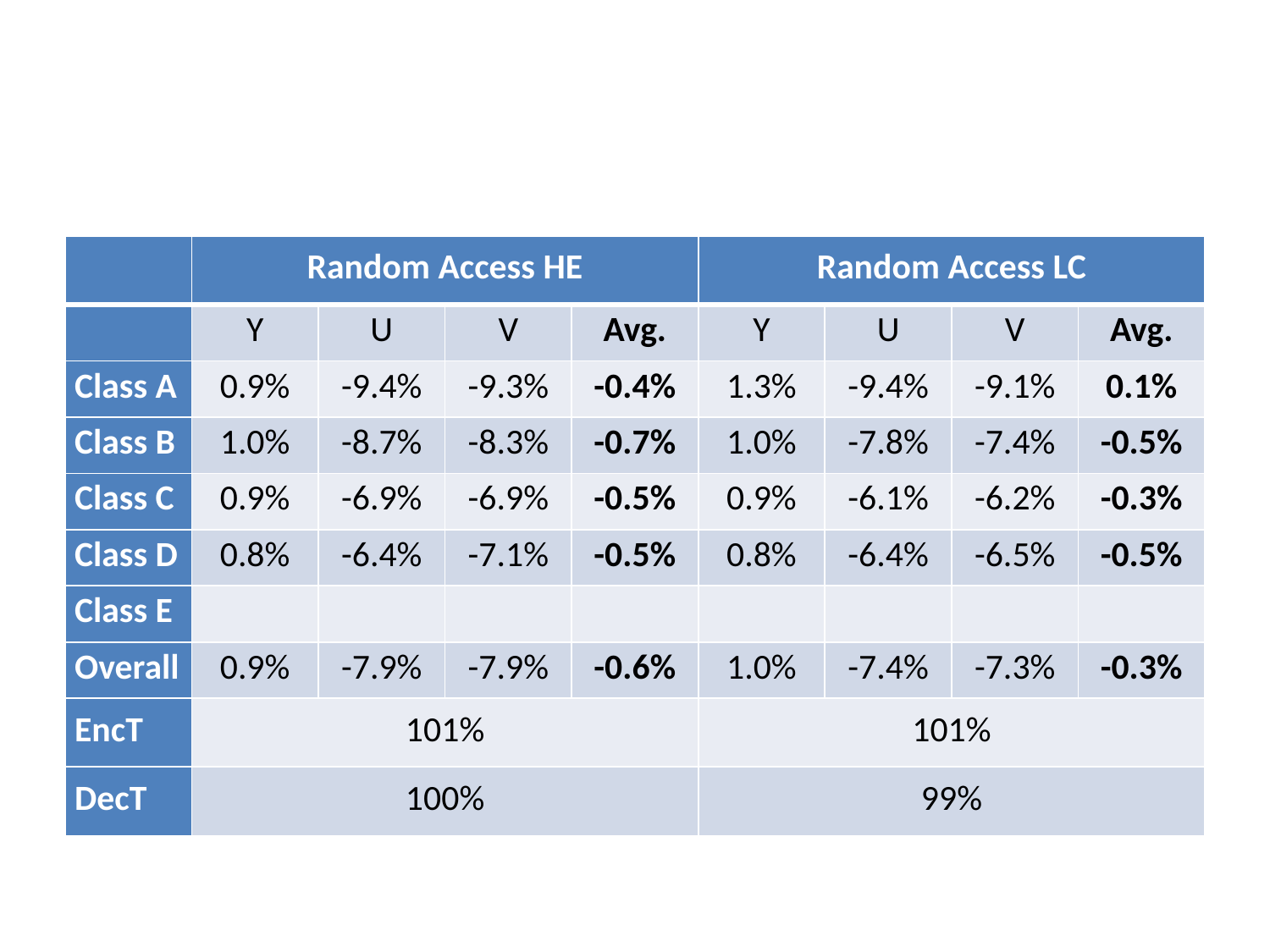

#
|  | Random Access HE |  |  |  | Random Access LC |  |  |  |
| --- | --- | --- | --- | --- | --- | --- | --- | --- |
|  | Y | U | V | Avg. | Y | U | V | Avg. |
| Class A | 0.9% | -9.4% | -9.3% | -0.4% | 1.3% | -9.4% | -9.1% | 0.1% |
| Class B | 1.0% | -8.7% | -8.3% | -0.7% | 1.0% | -7.8% | -7.4% | -0.5% |
| Class C | 0.9% | -6.9% | -6.9% | -0.5% | 0.9% | -6.1% | -6.2% | -0.3% |
| Class D | 0.8% | -6.4% | -7.1% | -0.5% | 0.8% | -6.4% | -6.5% | -0.5% |
| Class E |  |  |  |  |  |  |  |  |
| Overall | 0.9% | -7.9% | -7.9% | -0.6% | 1.0% | -7.4% | -7.3% | -0.3% |
| EncT | 101% |  |  |  | 101% |  |  |  |
| DecT | 100% |  |  |  | 99% |  |  |  |